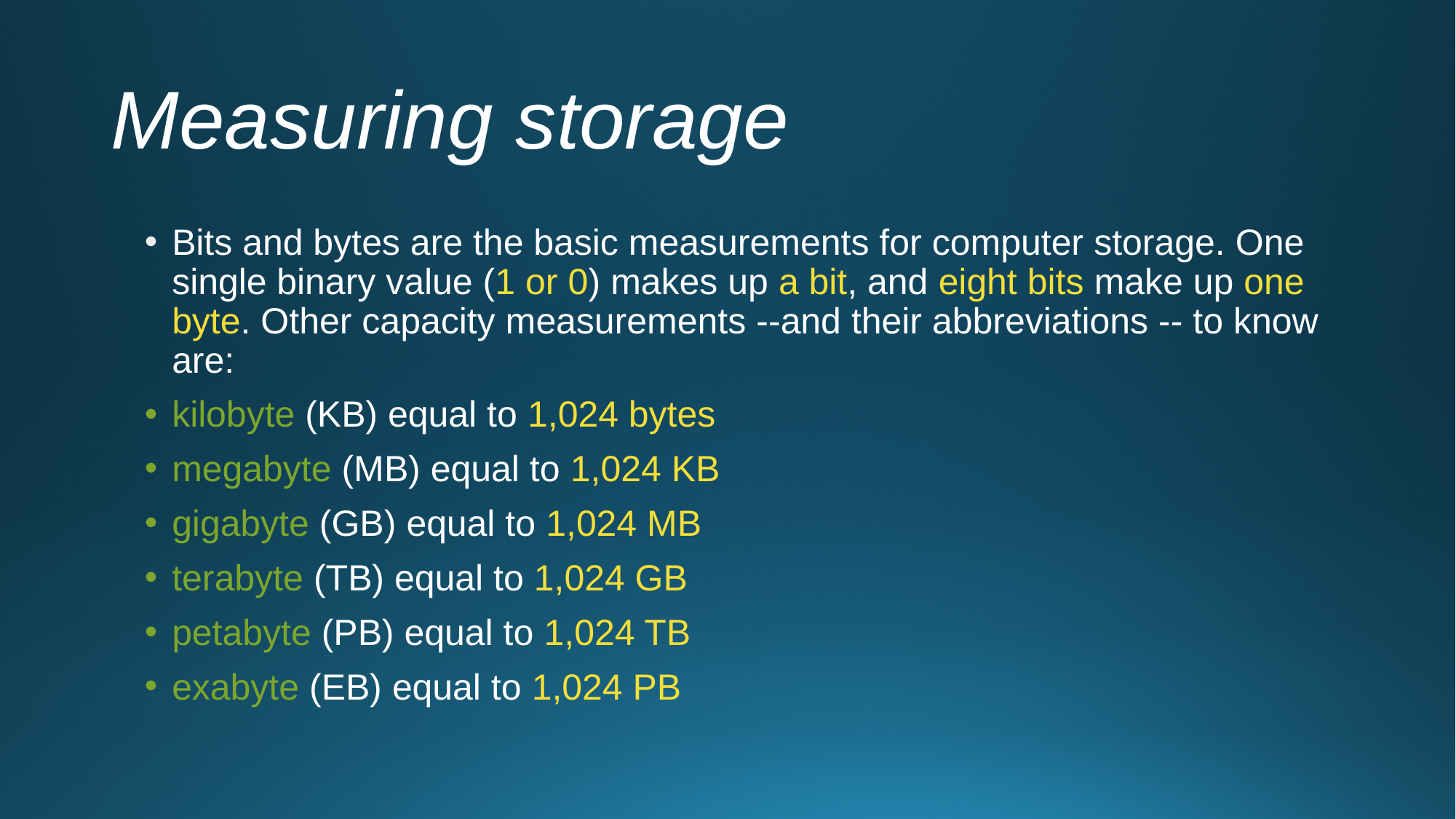

# Measuring storage
Bits and bytes are the basic measurements for computer storage. One single binary value (1 or 0) makes up a bit, and eight bits make up one byte. Other capacity measurements --and their abbreviations -- to know are:
kilobyte (KB) equal to 1,024 bytes
megabyte (MB) equal to 1,024 KB
gigabyte (GB) equal to 1,024 MB
terabyte (TB) equal to 1,024 GB
petabyte (PB) equal to 1,024 TB
exabyte (EB) equal to 1,024 PB